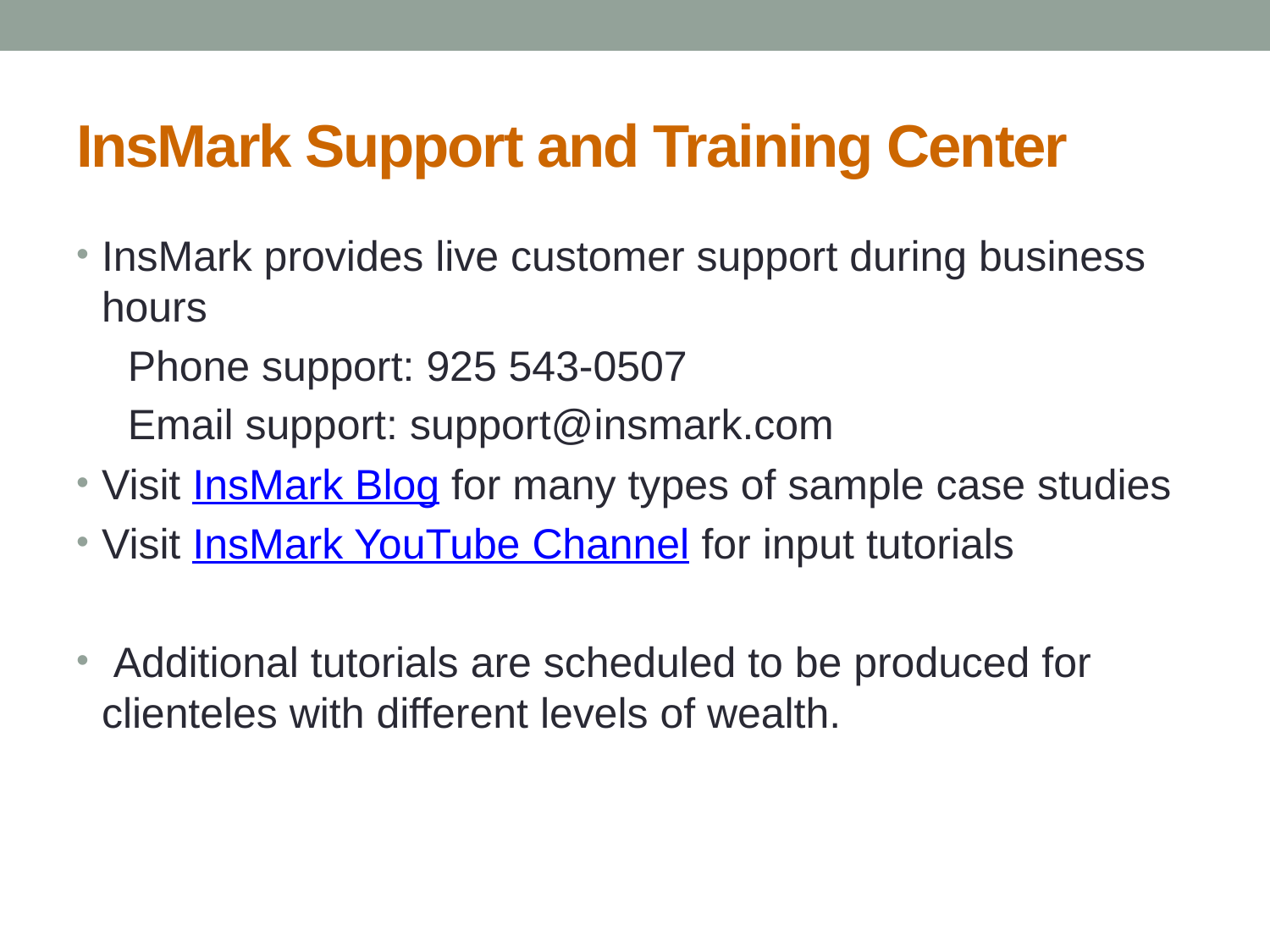

# InsMark Support and Training Center
InsMark provides live customer support during business hours
   Phone support: 925 543-0507
   Email support: support@insmark.com
Visit InsMark Blog for many types of sample case studies
Visit InsMark YouTube Channel for input tutorials

 Additional tutorials are scheduled to be produced for clienteles with different levels of wealth.